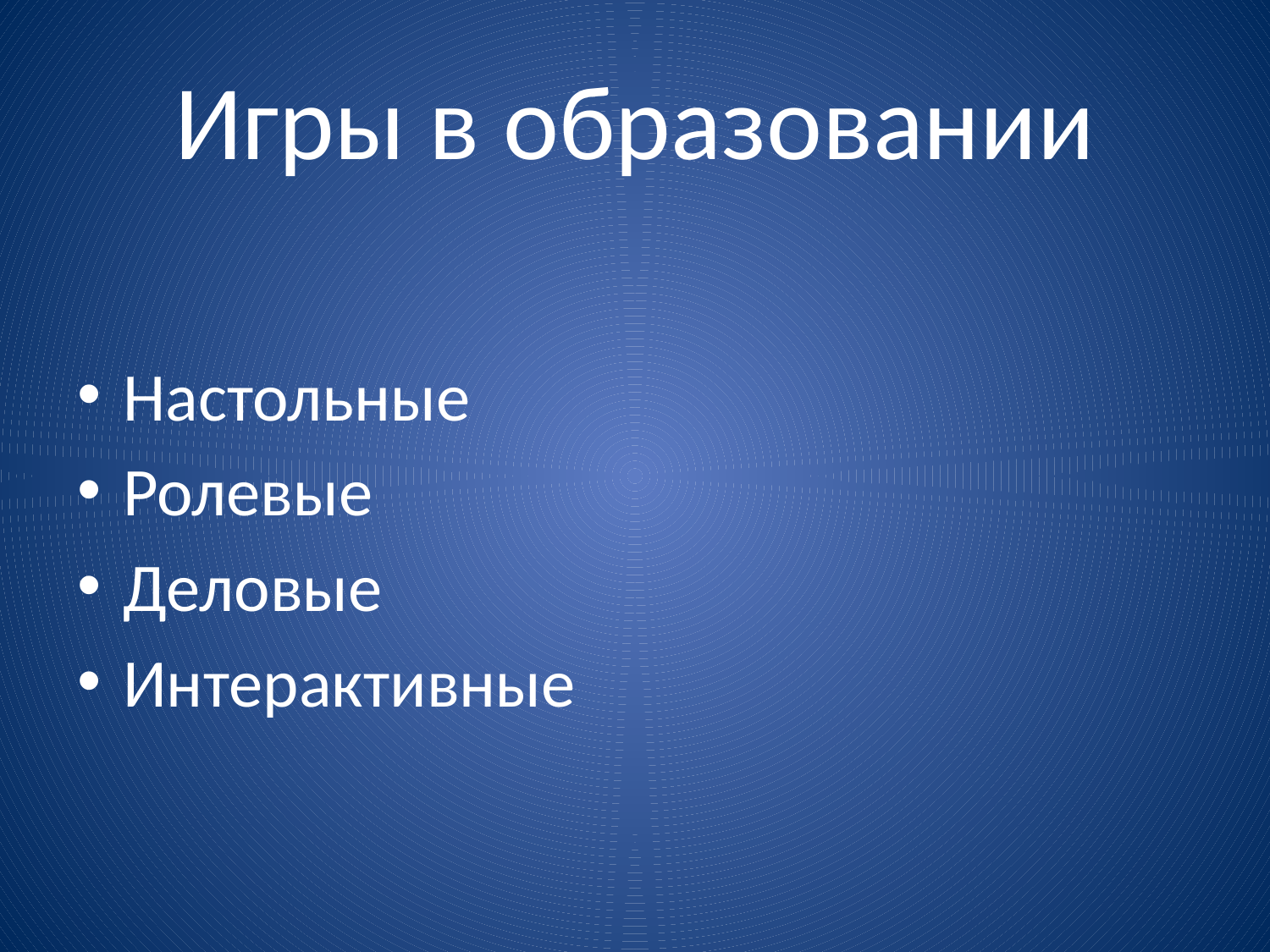

# Игры в образовании
Настольные
Ролевые
Деловые
Интерактивные